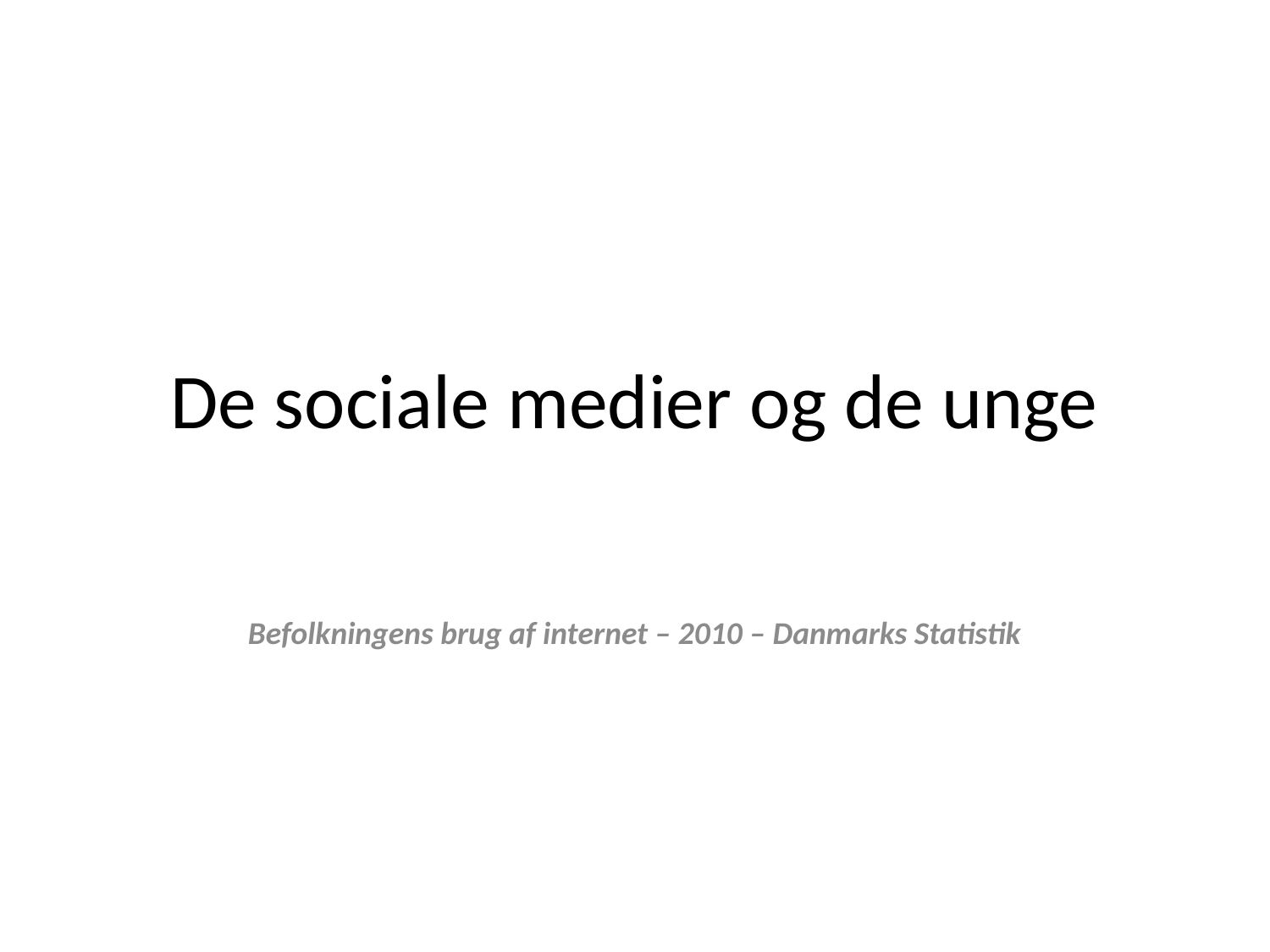

# De sociale medier og de unge
Befolkningens brug af internet – 2010 – Danmarks Statistik